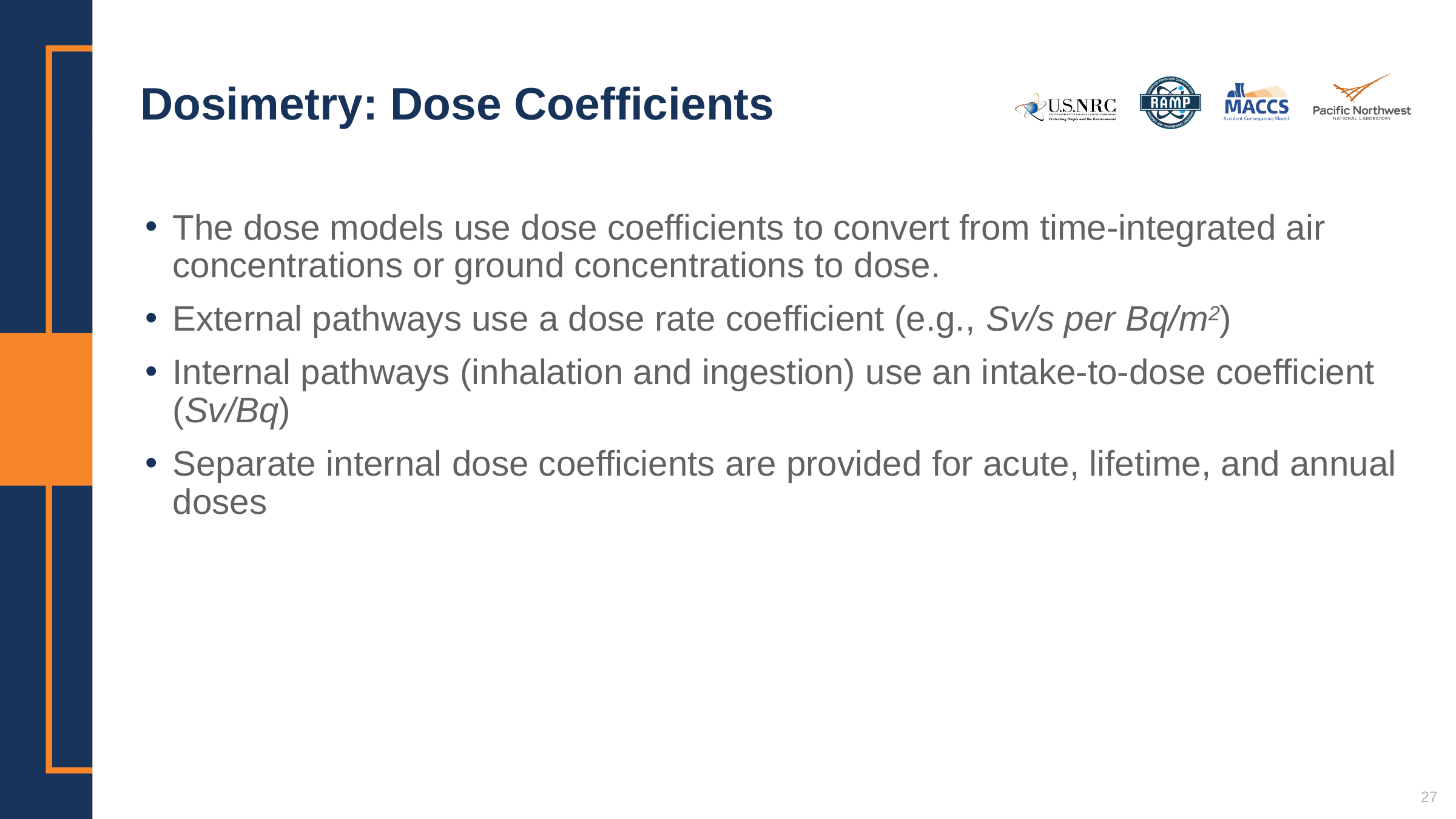

# Dosimetry: Dose Coefficients
The dose models use dose coefficients to convert from time-integrated air concentrations or ground concentrations to dose.
External pathways use a dose rate coefficient (e.g., Sv/s per Bq/m2)
Internal pathways (inhalation and ingestion) use an intake-to-dose coefficient (Sv/Bq)
Separate internal dose coefficients are provided for acute, lifetime, and annual doses
27